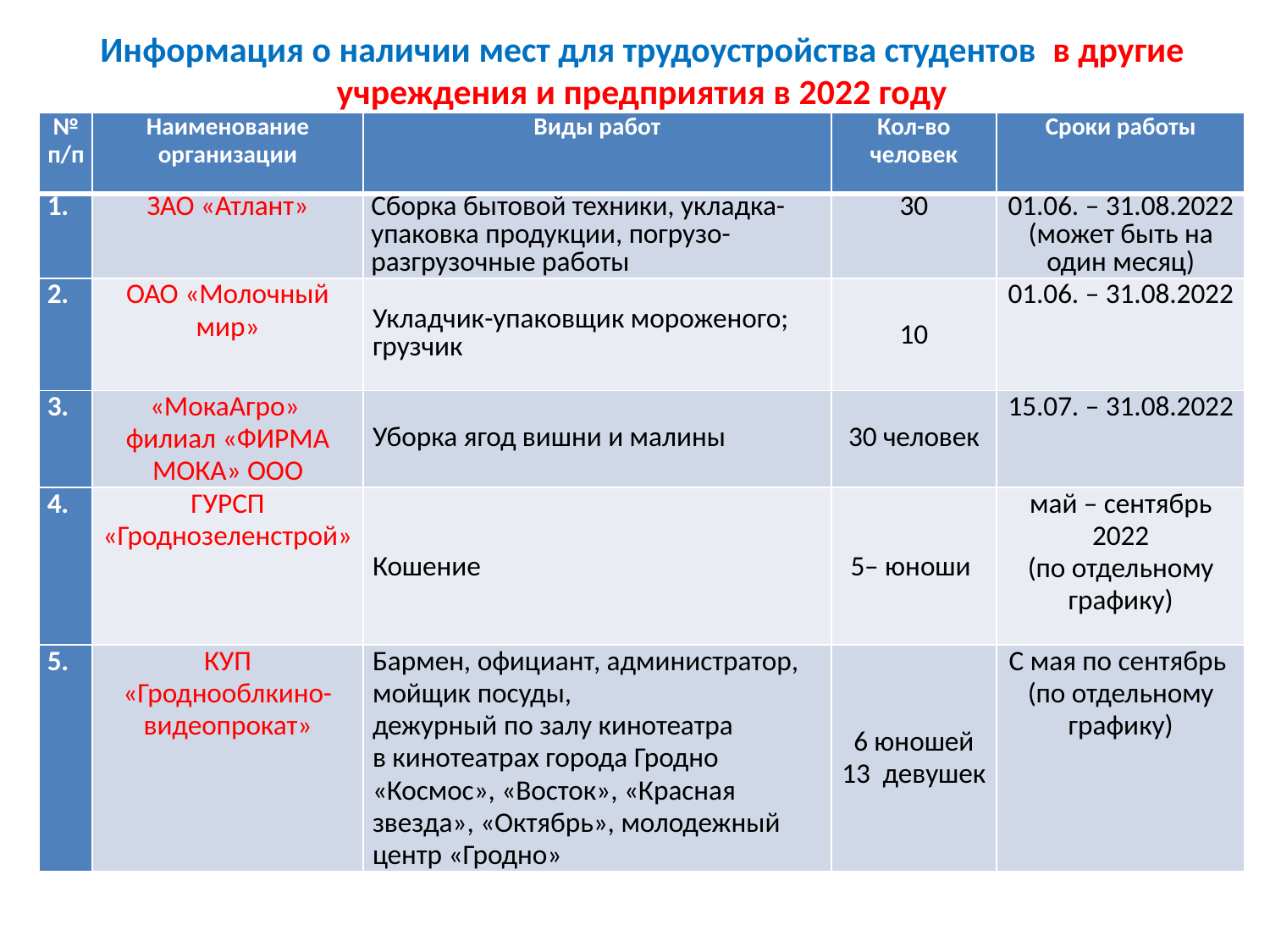

# Информация о наличии мест для трудоустройства студентов  в другие учреждения и предприятия в 2022 году
| № п/п | Наименование организации | Виды работ | Кол-во человек | Сроки работы |
| --- | --- | --- | --- | --- |
| 1. | ЗАО «Атлант» | Сборка бытовой техники, укладка-упаковка продукции, погрузо-разгрузочные работы | 30 | 01.06. – 31.08.2022 (может быть на один месяц) |
| 2. | ОАО «Молочный мир» | Укладчик-упаковщик мороженого; грузчик | 10 | 01.06. – 31.08.2022 |
| 3. | «МокаАгро» филиал «ФИРМА МОКА» ООО | Уборка ягод вишни и малины | 30 человек | 15.07. – 31.08.2022 |
| 4. | ГУРСП «Гроднозеленстрой» | Кошение | 5– юноши | май – сентябрь 2022 (по отдельному графику) |
| 5. | КУП «Гроднооблкино-видеопрокат» | Бармен, официант, администратор, мойщик посуды, дежурный по залу кинотеатра в кинотеатрах города Гродно «Космос», «Восток», «Красная звезда», «Октябрь», молодежный центр «Гродно» | 6 юношей 13 девушек | С мая по сентябрь (по отдельному графику) |